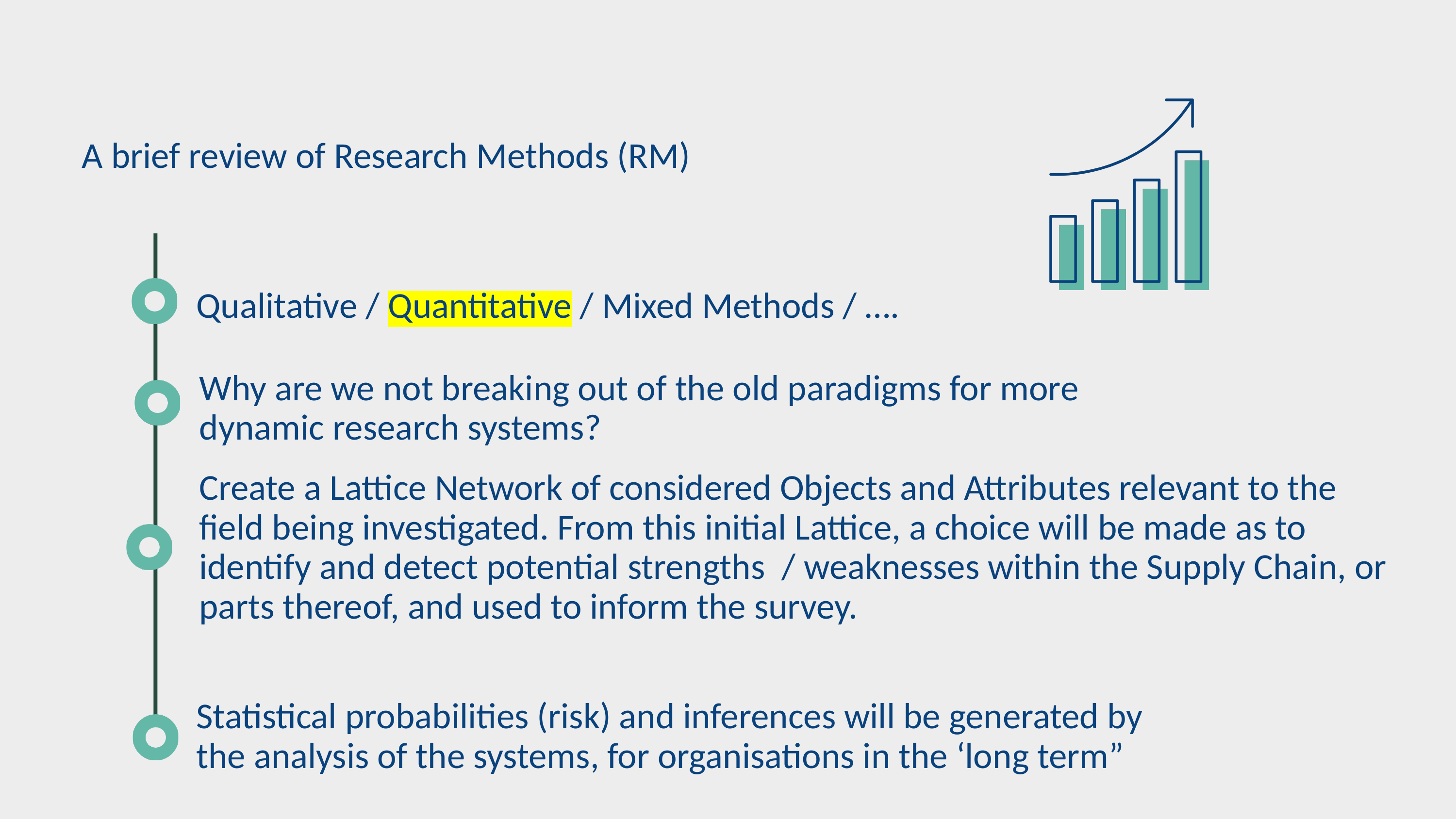

A brief review of Research Methods (RM)

Qualitative / Quantitative / Mixed Methods / ….
Why are we not breaking out of the old paradigms for more dynamic research systems?

Create a Lattice Network of considered Objects and Attributes relevant to the field being investigated. From this initial Lattice, a choice will be made as to identify and detect potential strengths  / weaknesses within the Supply Chain, or parts thereof, and used to inform the survey.

Statistical probabilities (risk) and inferences will be generated by the analysis of the systems, for organisations in the ‘long term”